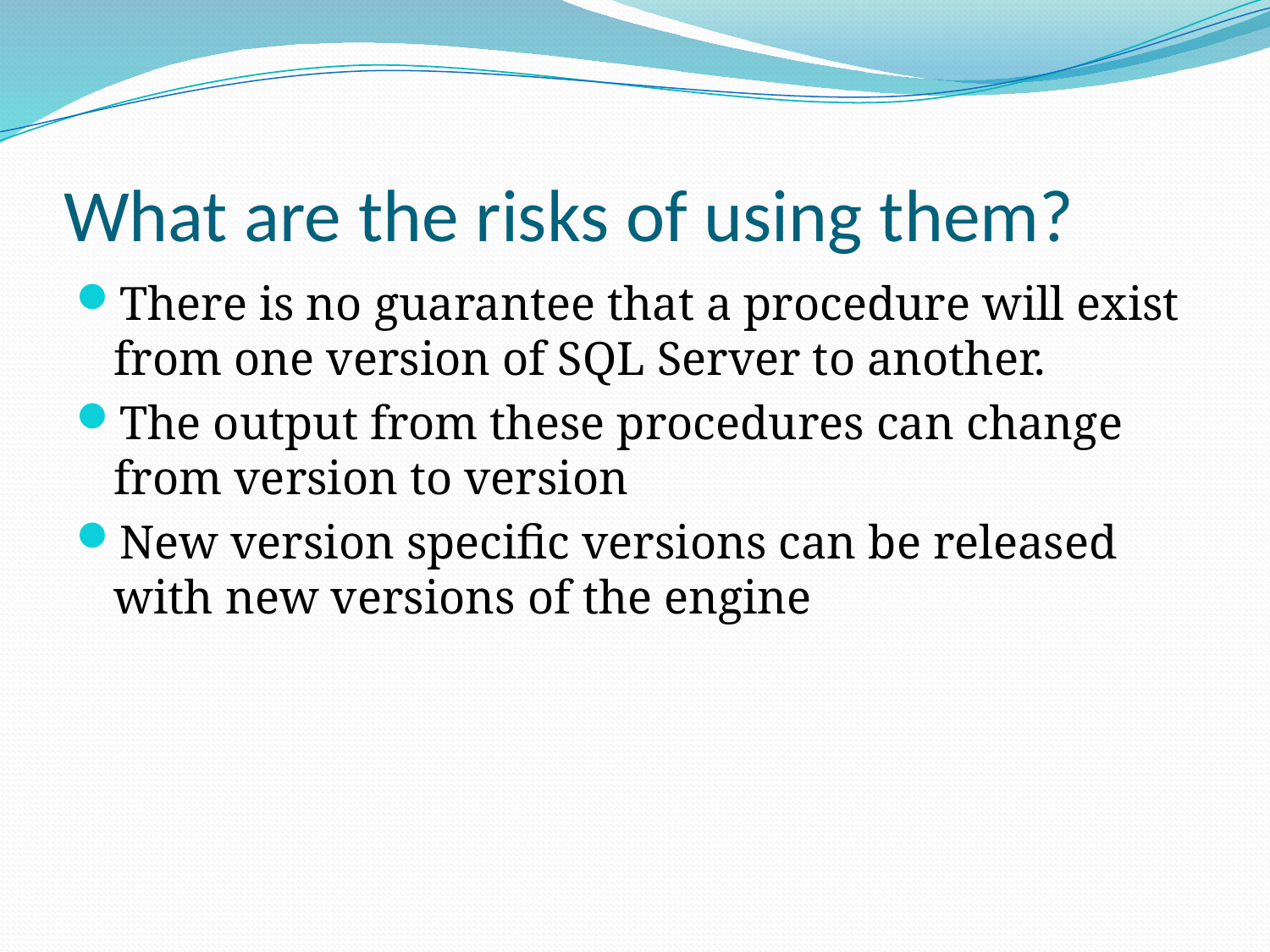

# What are the risks of using them?
There is no guarantee that a procedure will exist from one version of SQL Server to another.
The output from these procedures can change from version to version
New version specific versions can be released with new versions of the engine